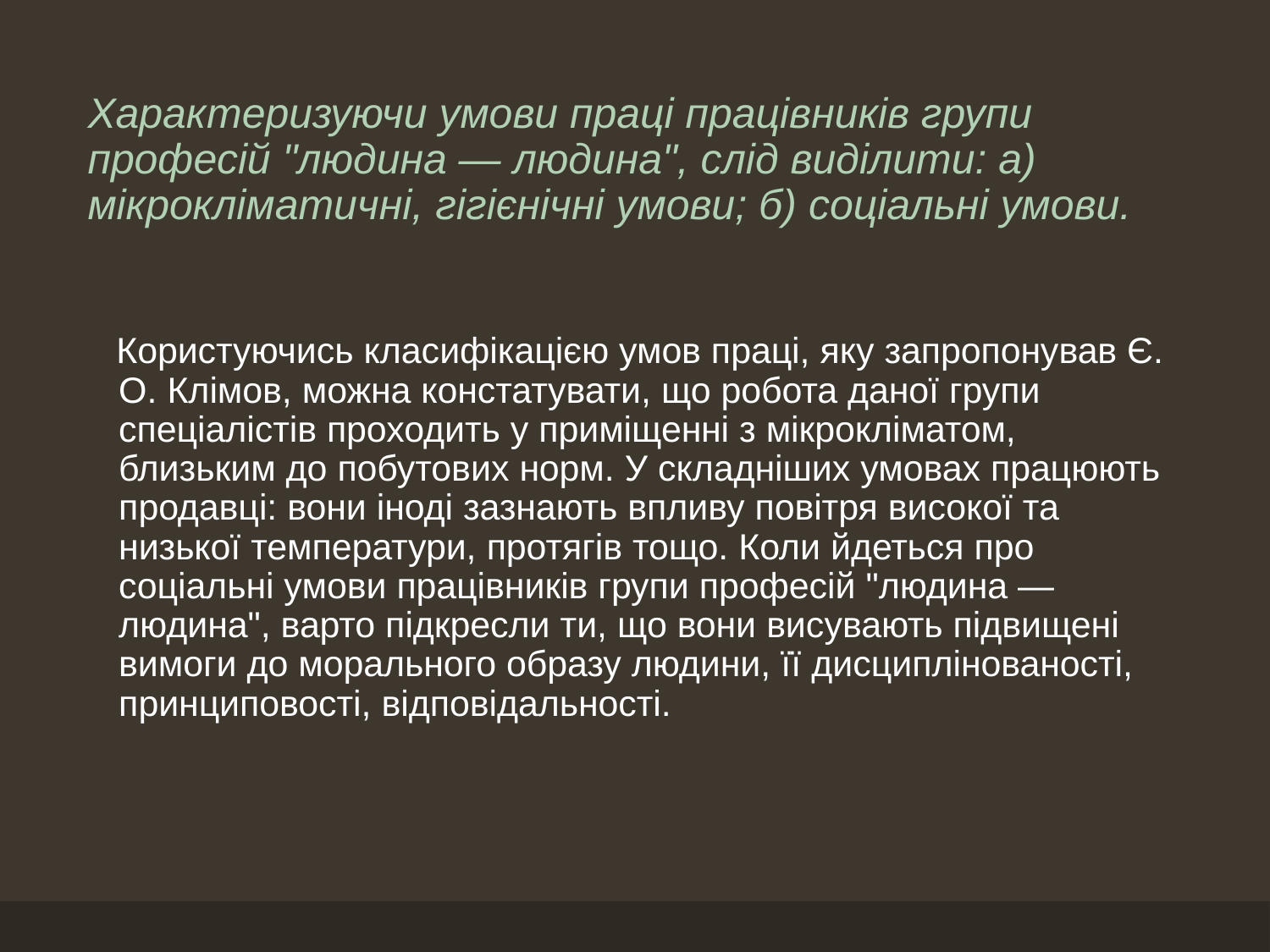

# Характеризуючи умови праці працівників групи професій "людина — людина", слід виділити: а) мікрокліматичні, гігієнічні умови; б) соціальні умови.
   Користуючись класифікацією умов праці, яку запропонував Є. О. Клімов, можна констатувати, що робота даної групи спеціалістів проходить у приміщенні з мікрокліматом, близьким до побутових норм. У складніших умовах працюють продавці: вони іноді зазнають впливу повітря високої та низької температури, протягів тощо. Коли йдеться про соціальні умови працівників групи професій "людина — людина", варто підкресли ти, що вони висувають підвищені вимоги до морального образу людини, її дисциплінованості, принциповості, відповідальності.